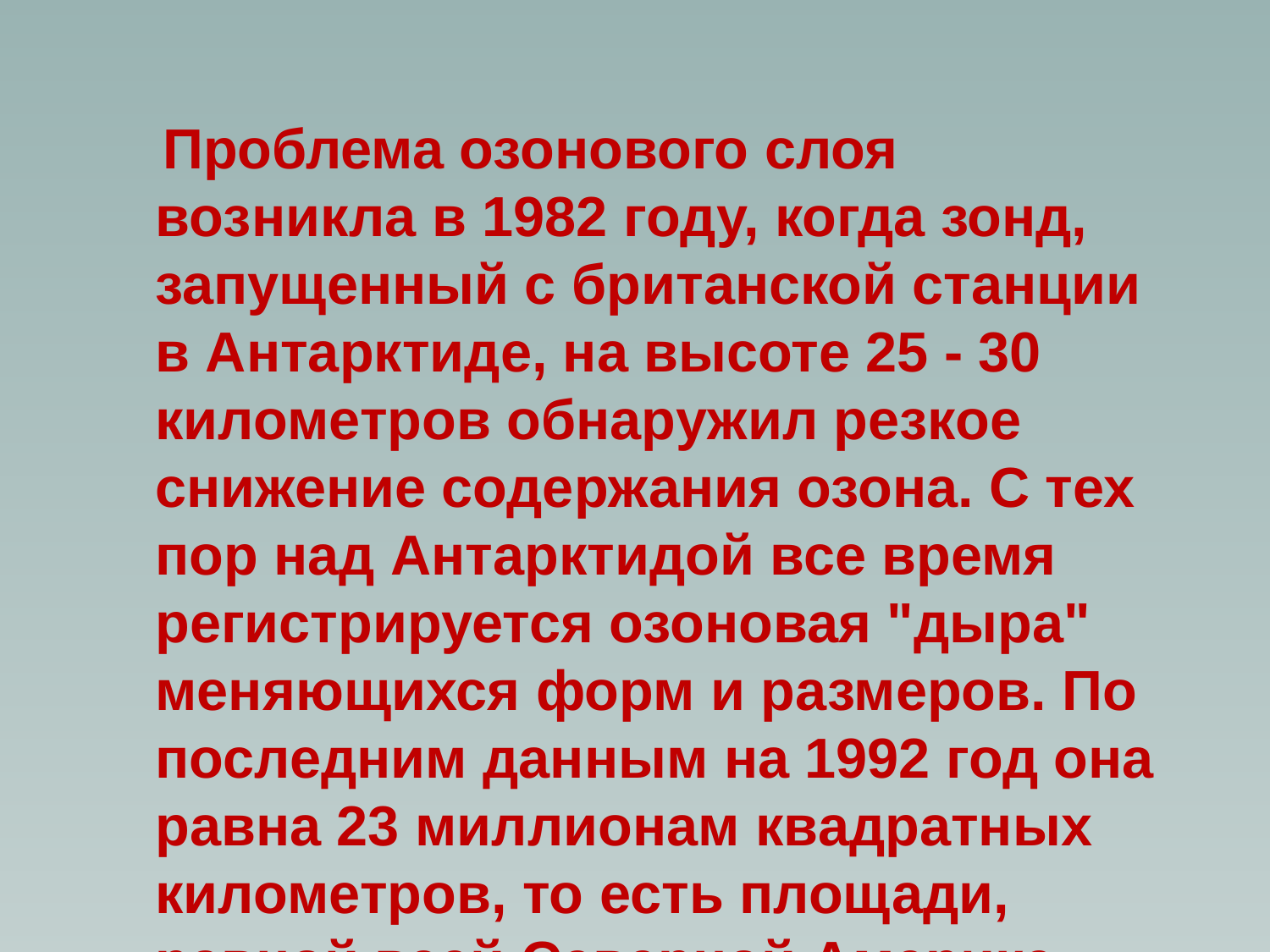

Проблема озонового слоя возникла в 1982 году, когда зонд, запущенный с британской станции в Антарктиде, на высоте 25 - 30 километров обнаружил резкое снижение содержания озона. С тех пор над Антарктидой все время регистрируется озоновая "дыра" меняющихся форм и размеров. По последним данным на 1992 год она равна 23 миллионам квадратных километров, то есть площади, равной всей Северной Америке.